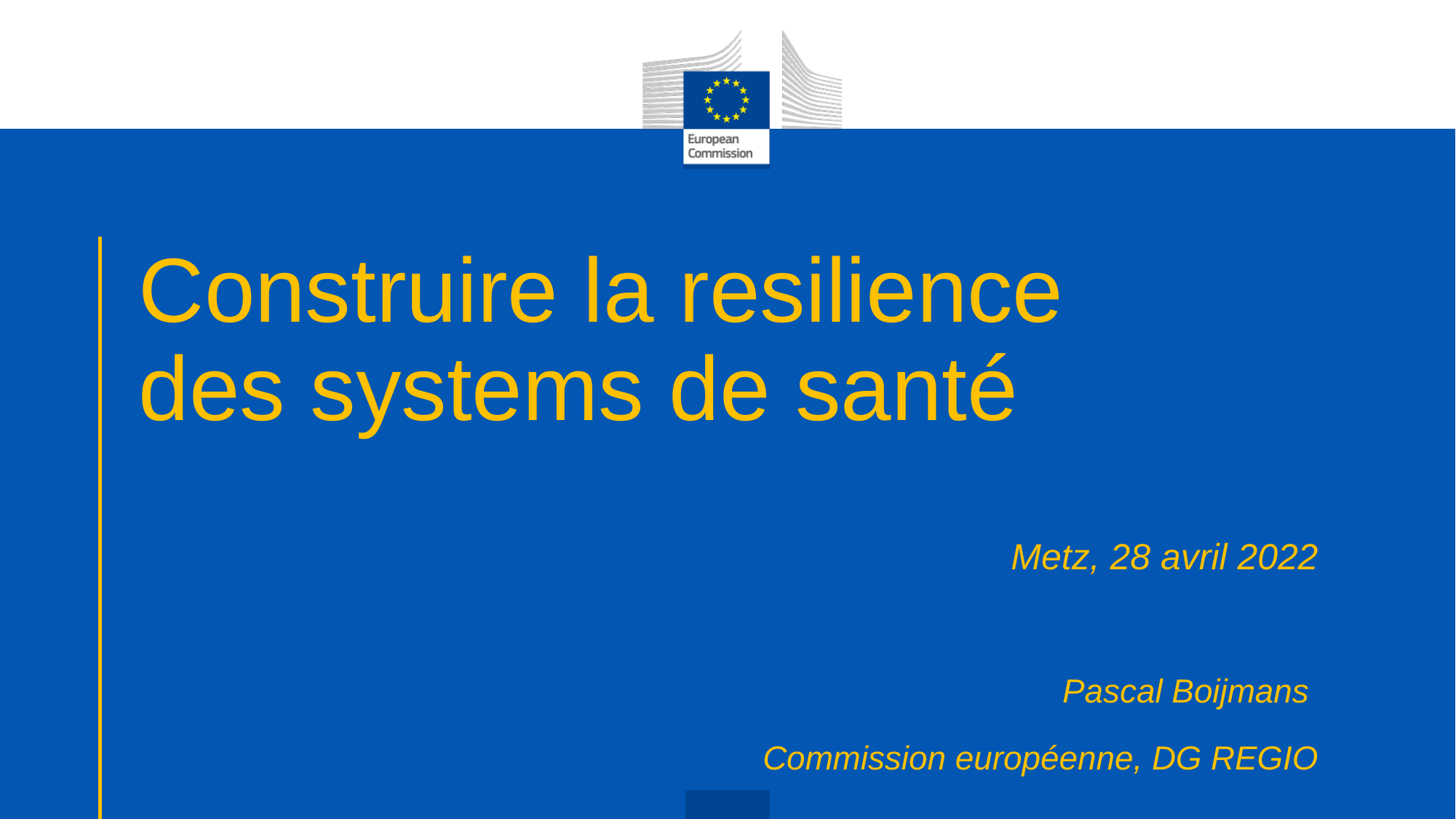

# Construire la resilience des systems de santé
Metz, 28 avril 2022
		Pascal Boijmans
		Commission européenne, DG REGIO